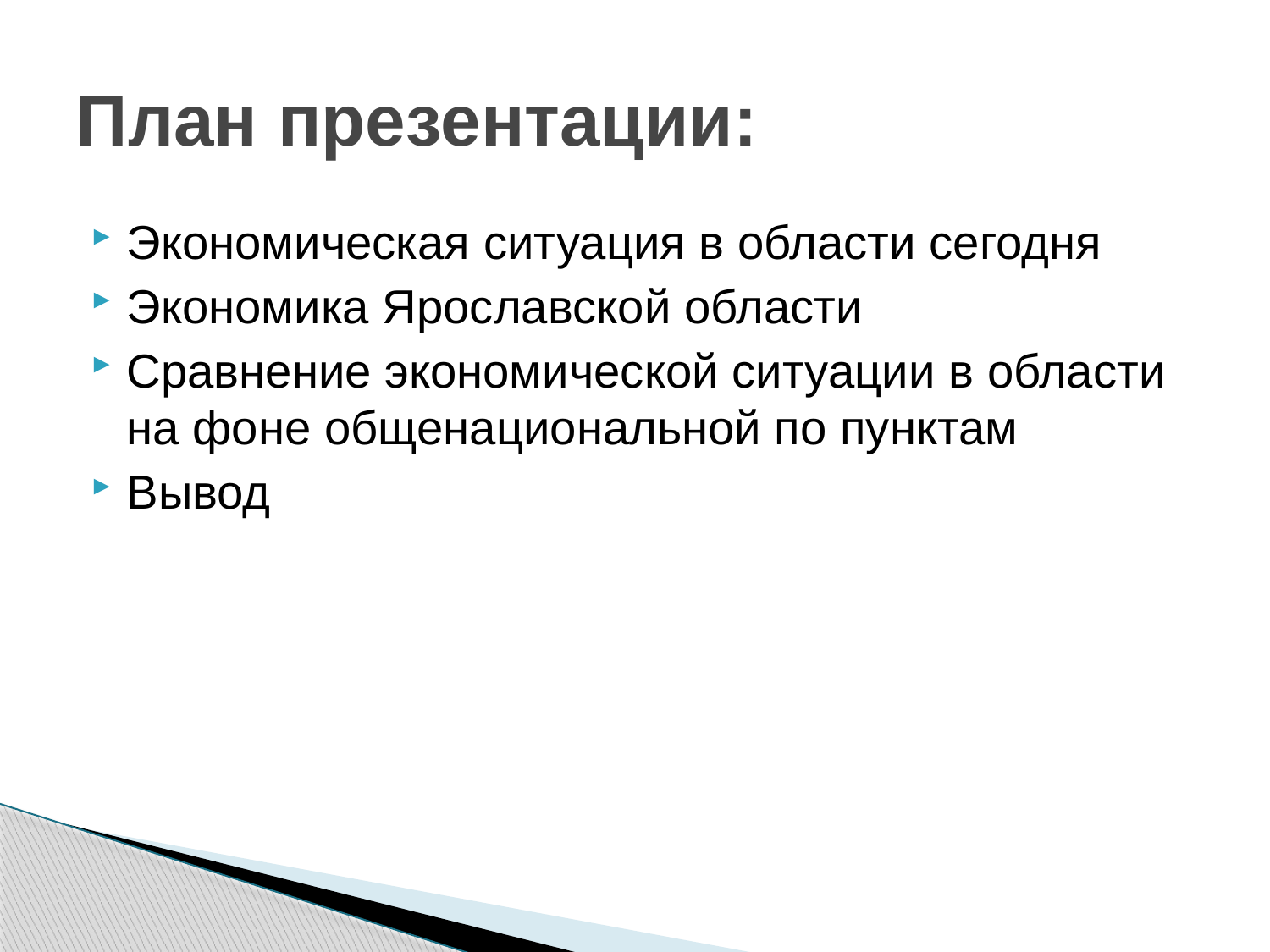

# План презентации:
Экономическая ситуация в области сегодня
Экономика Ярославской области
Сравнение экономической ситуации в области на фоне общенациональной по пунктам
Вывод